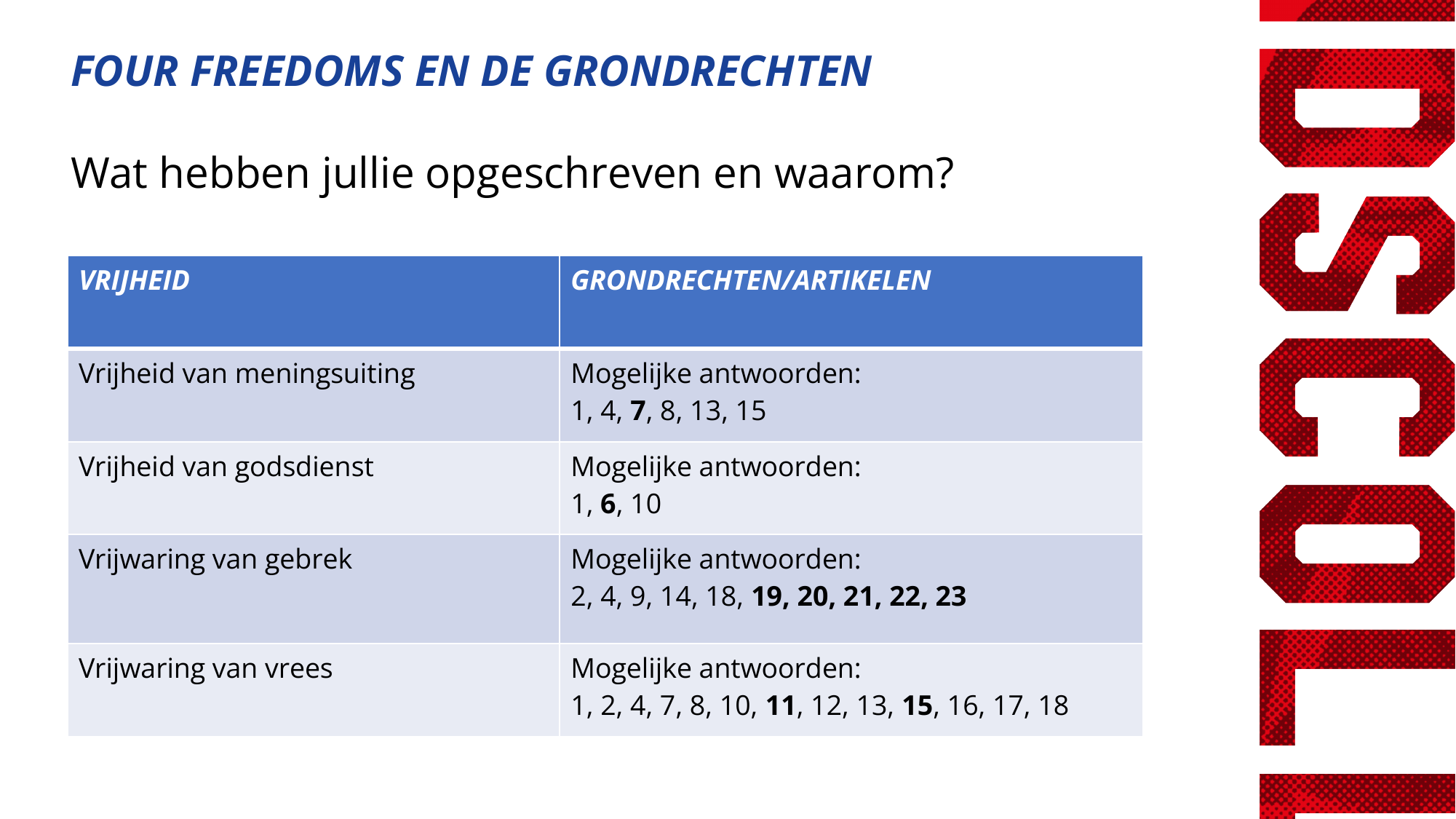

FOUR FREEDOMS EN DE GRONDRECHTEN

Wat hebben jullie opgeschreven en waarom?

| VRIJHEID | GRONDRECHTEN/ARTIKELEN |
| --- | --- |
| Vrijheid van meningsuiting | Mogelijke antwoorden: 1, 4, 7, 8, 13, 15 |
| Vrijheid van godsdienst | Mogelijke antwoorden: 1, 6, 10 |
| Vrijwaring van gebrek | Mogelijke antwoorden: 2, 4, 9, 14, 18, 19, 20, 21, 22, 23 |
| Vrijwaring van vrees | Mogelijke antwoorden: 1, 2, 4, 7, 8, 10, 11, 12, 13, 15, 16, 17, 18 |